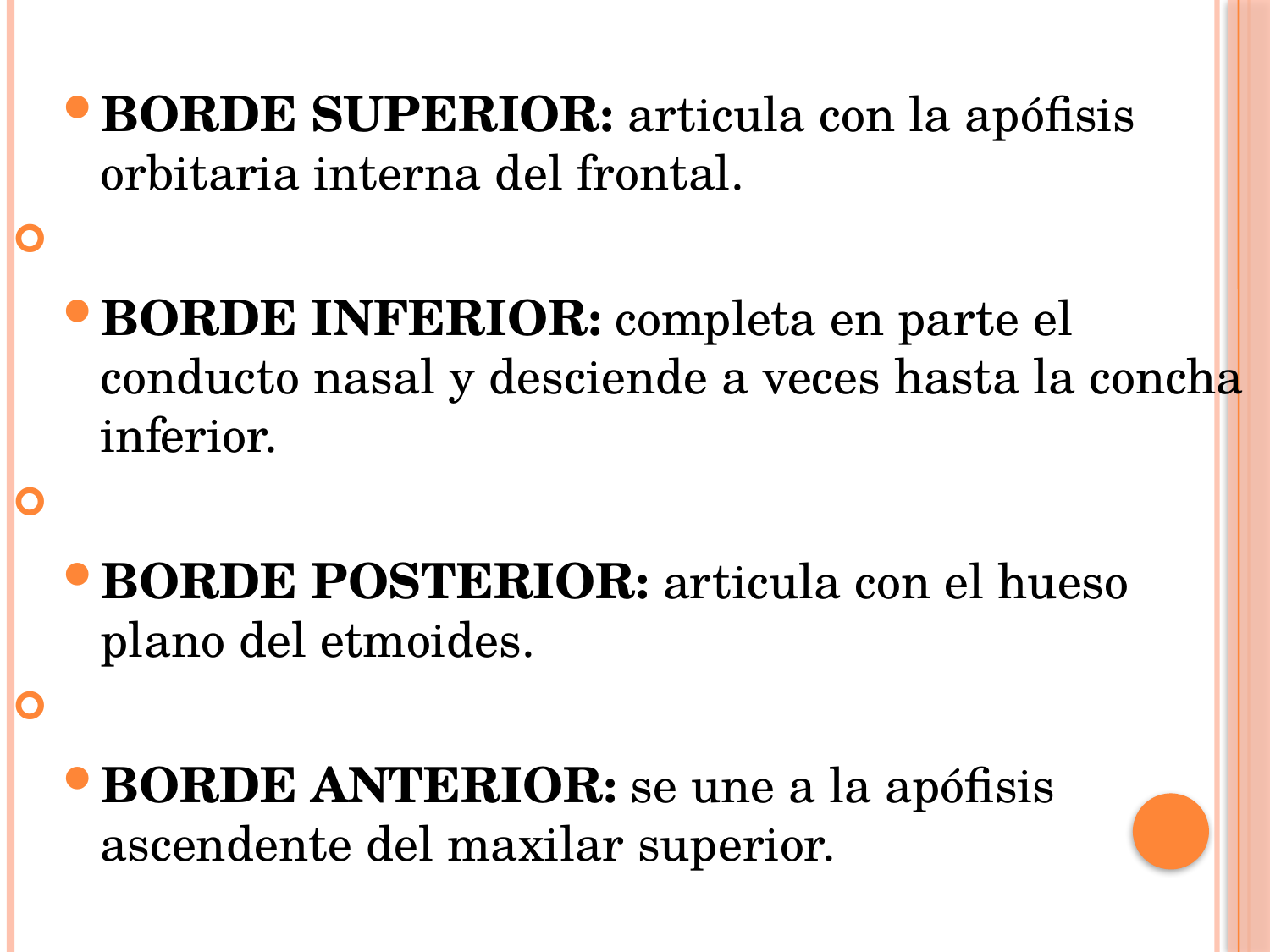

BORDE SUPERIOR: articula con la apófisis orbitaria interna del frontal.

BORDE INFERIOR: completa en parte el conducto nasal y desciende a veces hasta la concha inferior.

BORDE POSTERIOR: articula con el hueso plano del etmoides.

BORDE ANTERIOR: se une a la apófisis ascendente del maxilar superior.